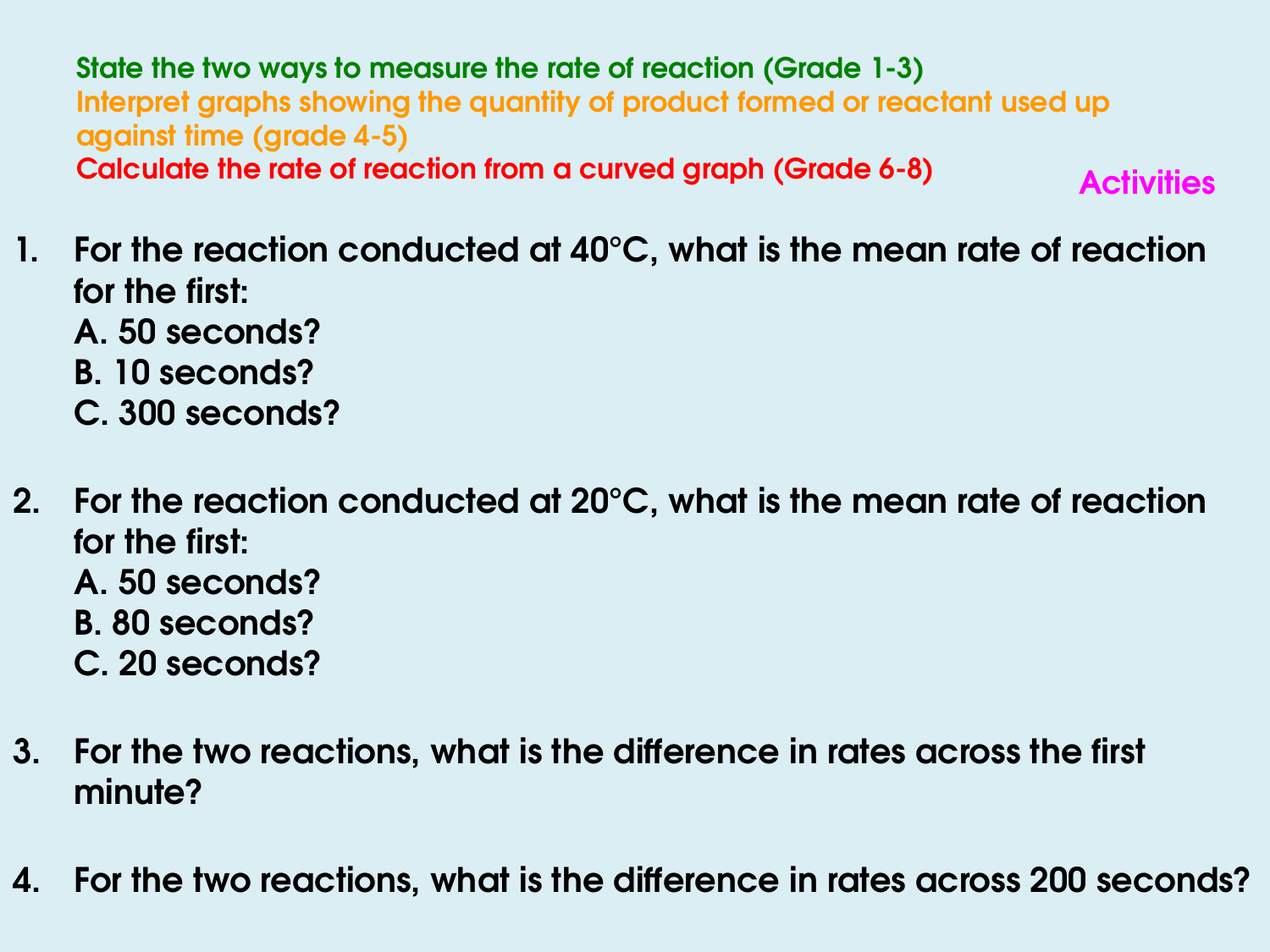

# State the two ways to measure the rate of reaction (Grade 1-3) Interpret graphs showing the quantity of product formed or reactant used up against time (grade 4-5) Calculate the rate of reaction from a curved graph (Grade 6-8)
Activities
For the reaction conducted at 40°C, what is the mean rate of reaction for the first:
A. 50 seconds?
B. 10 seconds?
C. 300 seconds?
For the reaction conducted at 20°C, what is the mean rate of reaction for the first:
A. 50 seconds?
B. 80 seconds?
C. 20 seconds?
For the two reactions, what is the difference in rates across the first minute?
For the two reactions, what is the difference in rates across 200 seconds?